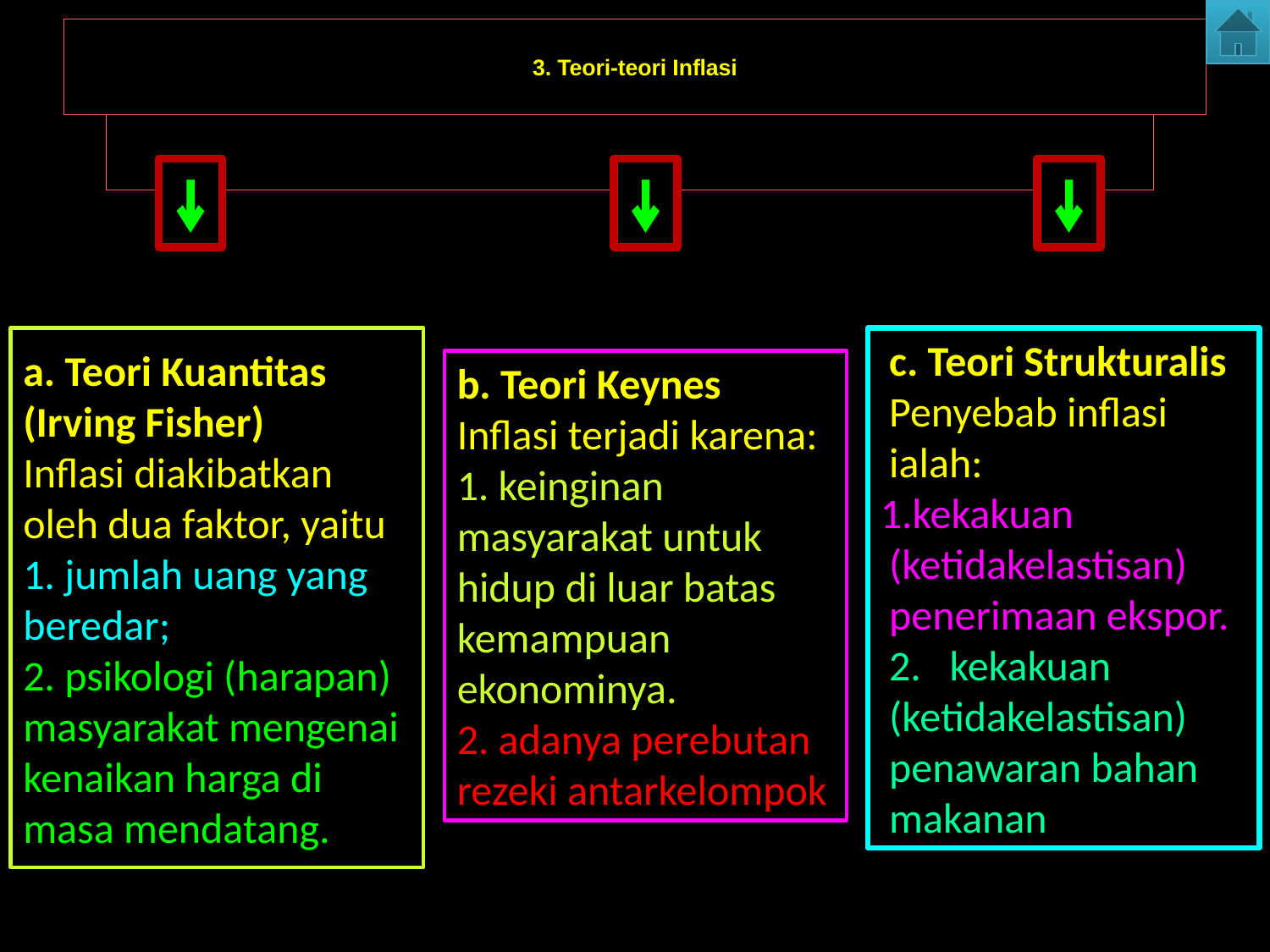

# 3. Teori-teori Inflasi

hhh
hhh
hhh
a. Teori Kuantitas (Irving Fisher)
Inflasi diakibatkan oleh dua faktor, yaitu
1. jumlah uang yang beredar;
2. psikologi (harapan) masyarakat mengenai kenaikan harga di masa mendatang.
c. Teori Strukturalis
Penyebab inflasi ialah:
kekakuan (ketidakelastisan)
penerimaan ekspor.
2.   kekakuan (ketidakelastisan)   penawaran bahan makanan
b. Teori Keynes
Inflasi terjadi karena:
1. keinginan masyarakat untuk hidup di luar batas kemampuan ekonominya.
2. adanya perebutan rezeki antarkelompok